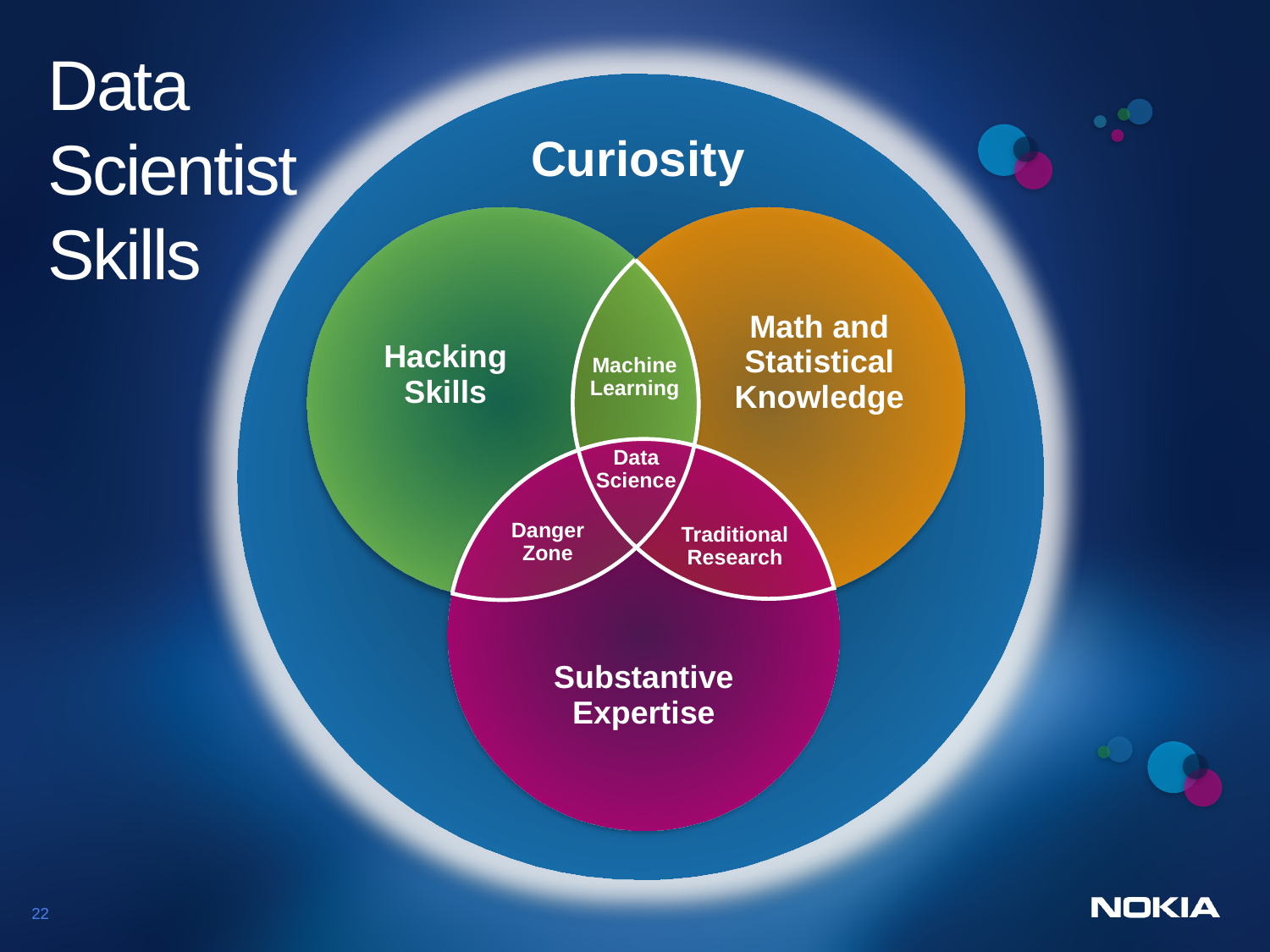

# Data Scientist Skills

Curiosity

Hacking
Skills

Machine
Learning

Data
Science
Danger
Zone
Traditional
Research
Math and
Statistical
Knowledge
Substantive
Expertise

22